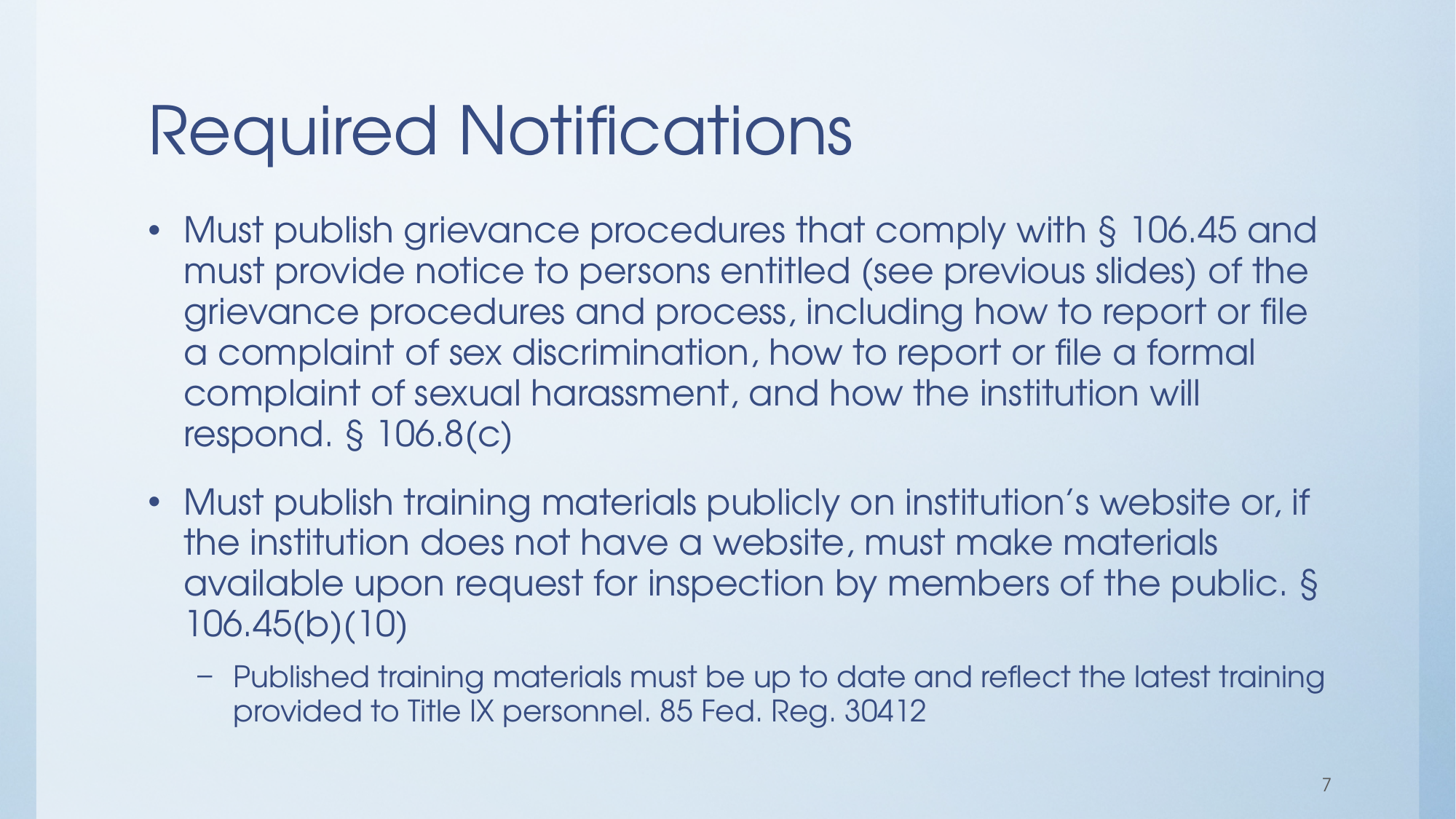

# Required Notifications
Must publish grievance procedures that comply with § 106.45 and must provide notice to persons entitled (see previous slides) of the grievance procedures and process, including how to report or file a complaint of sex discrimination, how to report or file a formal complaint of sexual harassment, and how the institution will respond. § 106.8(c)
Must publish training materials publicly on institution’s website or, if the institution does not have a website, must make materials available upon request for inspection by members of the public. § 106.45(b)(10)
Published training materials must be up to date and reflect the latest training provided to Title IX personnel. 85 Fed. Reg. 30412
7